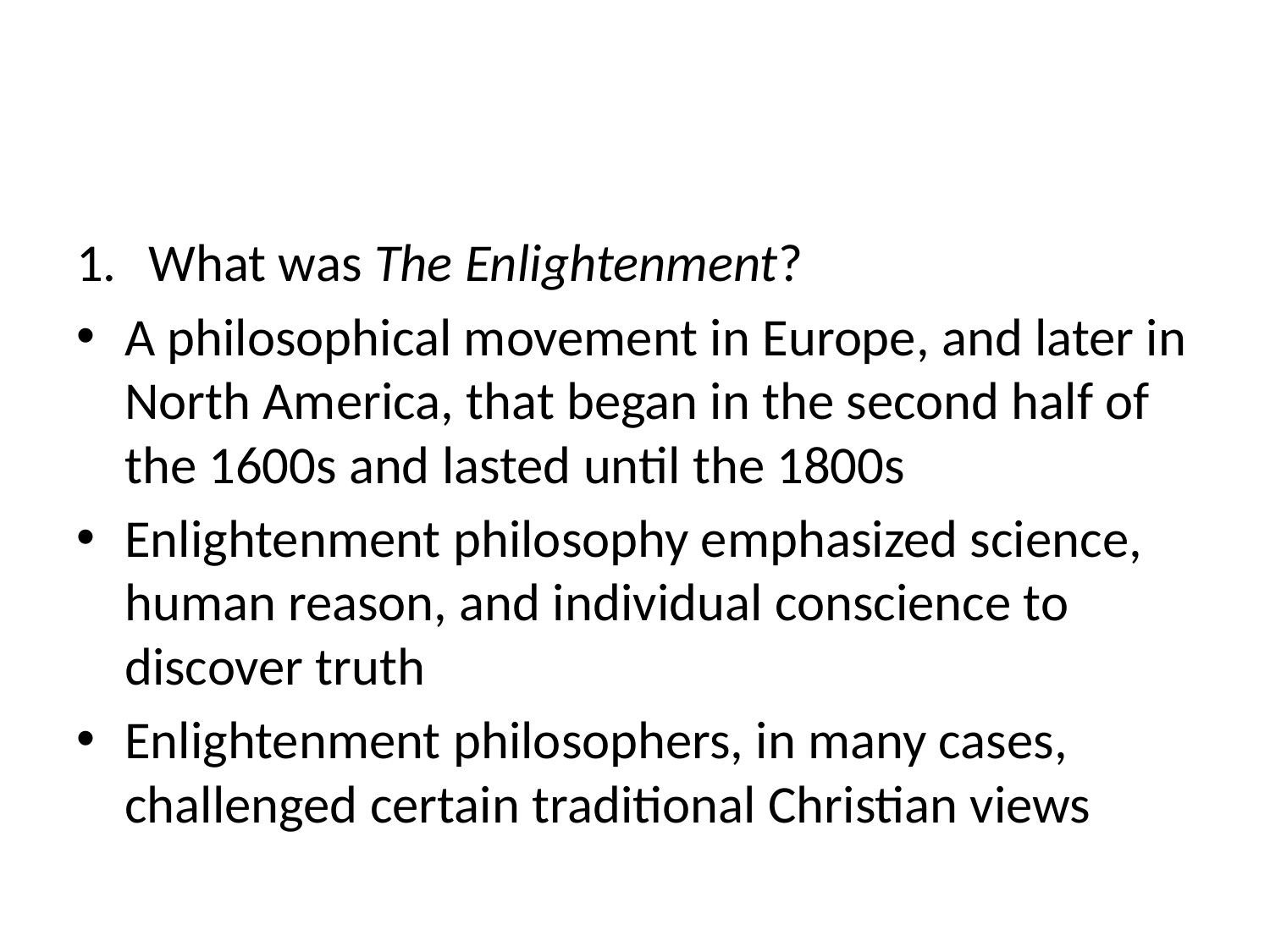

#
What was The Enlightenment?
A philosophical movement in Europe, and later in North America, that began in the second half of the 1600s and lasted until the 1800s
Enlightenment philosophy emphasized science, human reason, and individual conscience to discover truth
Enlightenment philosophers, in many cases, challenged certain traditional Christian views